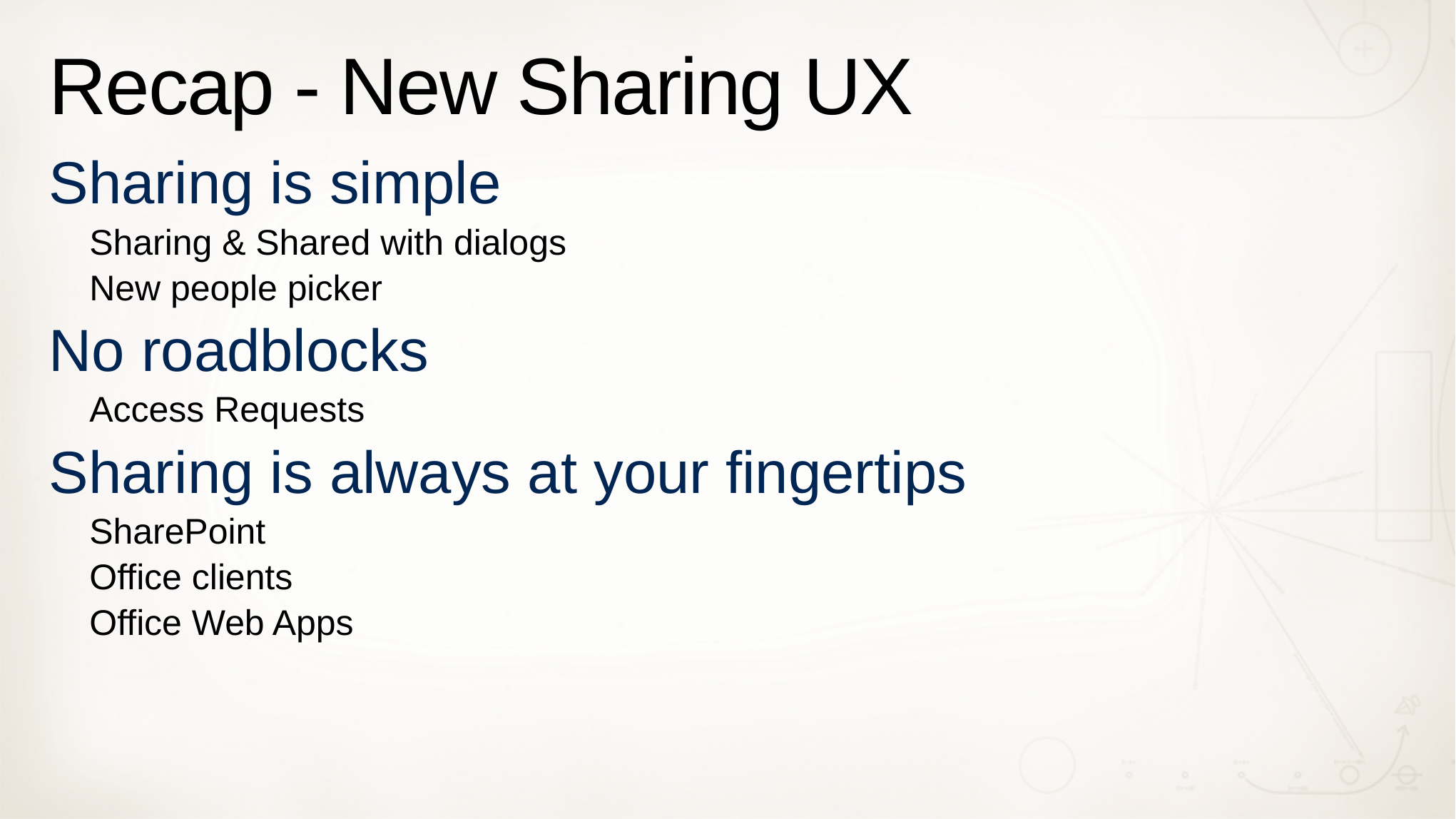

# Recap - New Sharing UX
Sharing is simple
Sharing & Shared with dialogs
New people picker
No roadblocks
Access Requests
Sharing is always at your fingertips
SharePoint
Office clients
Office Web Apps